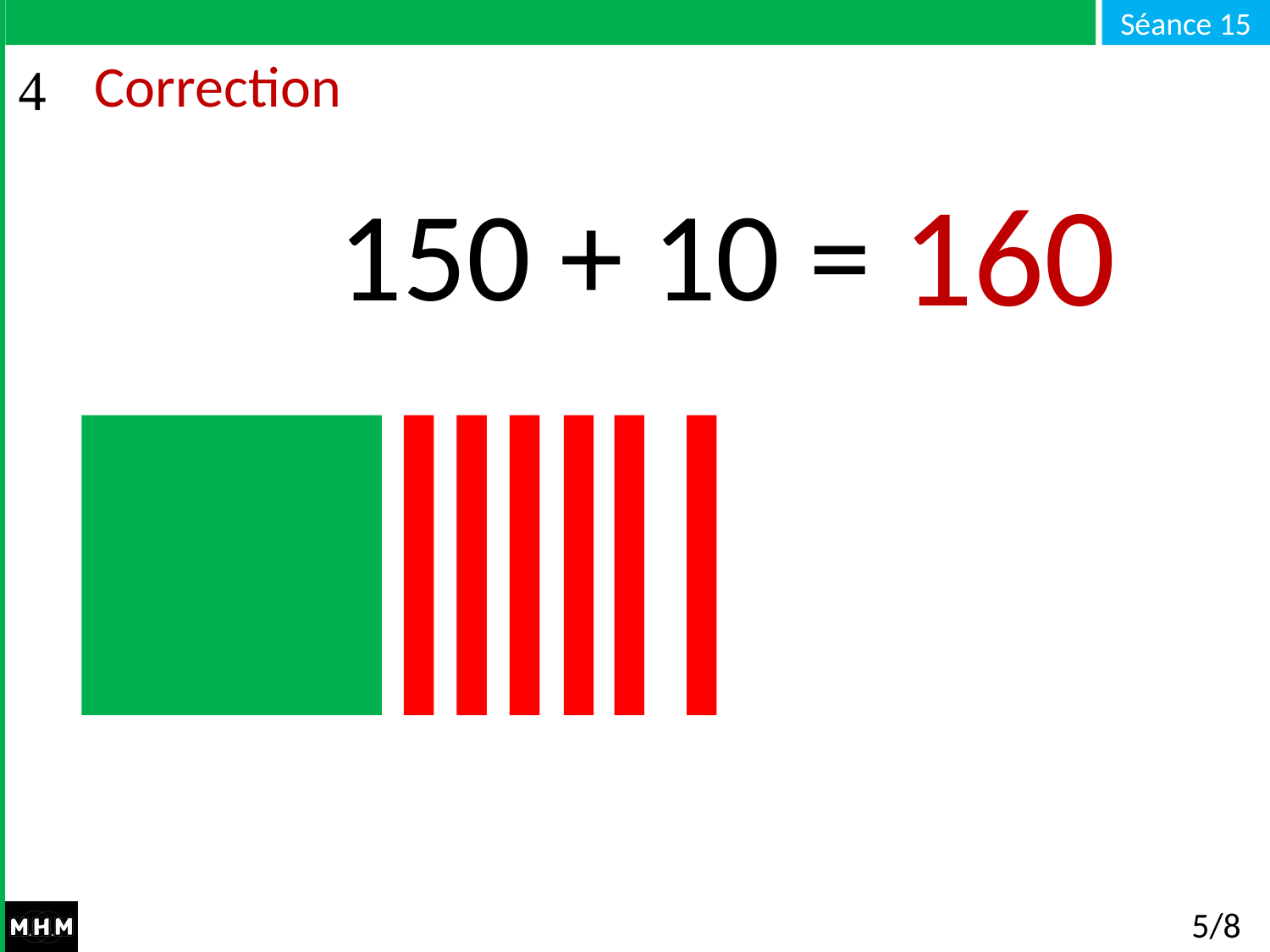

# Correction
160
150 + 10 = …

5/8